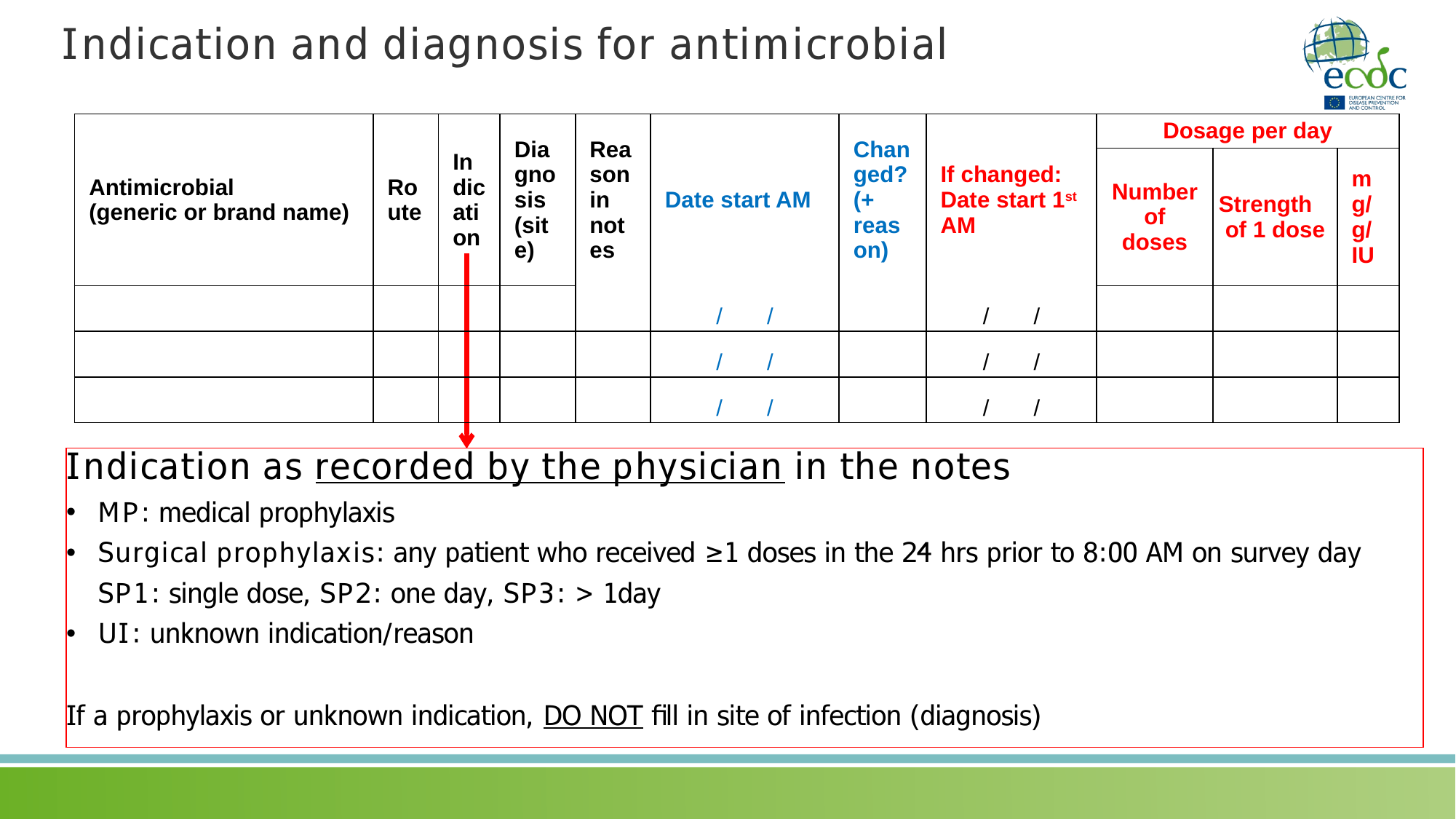

Indication and diagnosis for antimicrobial

| Antimicrobial (generic or brand name) | Route | Indication | Diagnosis (site) | Reason in notes | Date start AM | Changed? (+ reason) | If changed: Date start 1st AM | Dosage per day |  |  |
| --- | --- | --- | --- | --- | --- | --- | --- | --- | --- | --- |
|  |  |  |  |  |  |  |  | Number of doses | Strength of 1 dose | mg/g/IU |
|  |  |  |  |  | / / |  | / / |  |  |  |
|  |  |  |  |  | / / |  | / / |  |  |  |
|  |  |  |  |  | / / |  | / / |  |  |  |
Indication as recorded by the physician in the notes
MP: medical prophylaxis
Surgical prophylaxis: any patient who received ≥1 doses in the 24 hrs prior to 8:00 AM on survey day
    SP1: single dose, SP2: one day, SP3: > 1day
UI: unknown indication/reason

If a prophylaxis or unknown indication, DO NOT fill in site of infection (diagnosis)